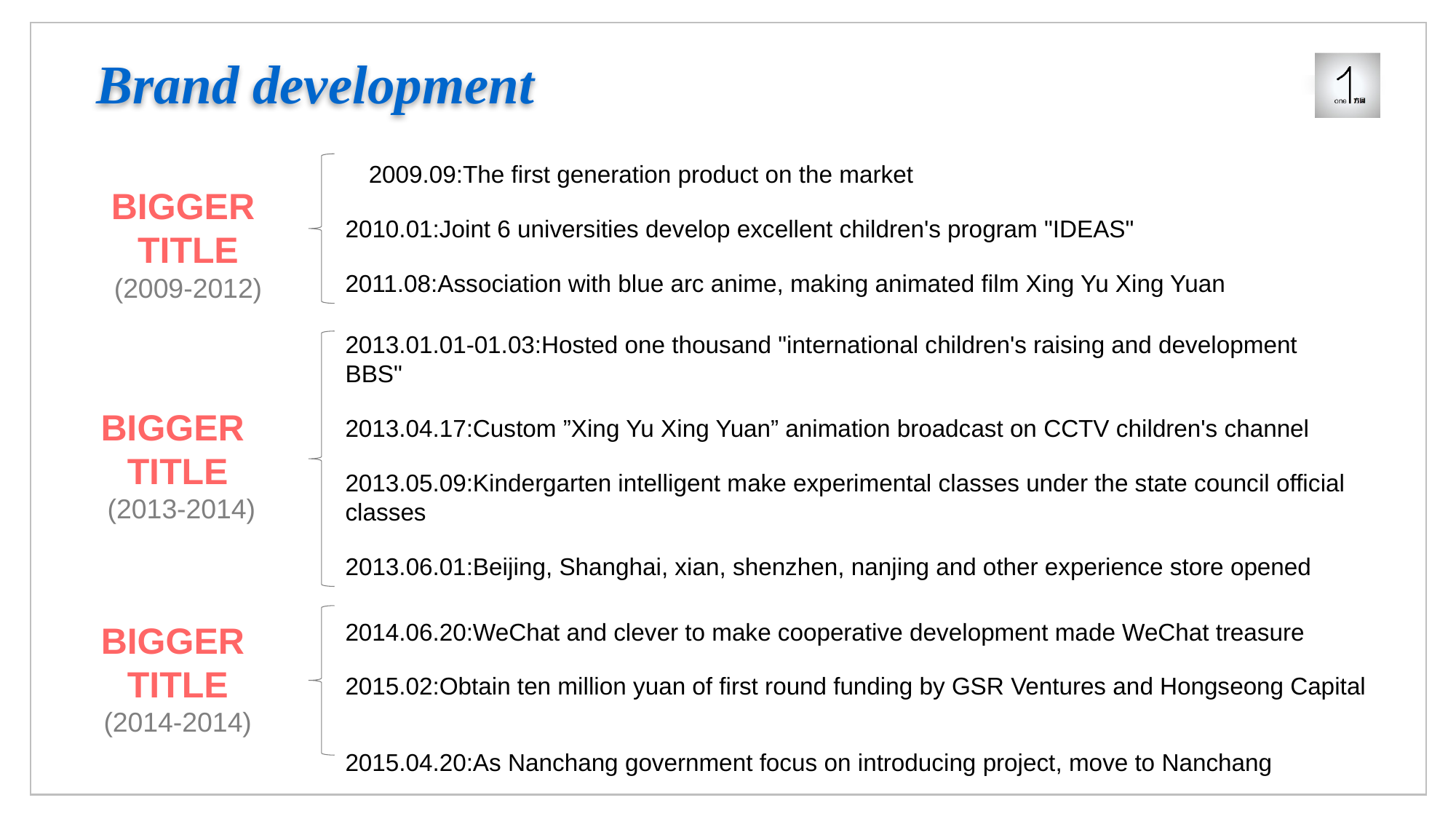

Brand development

2009.09:The first generation product on the market
BIGGER
TITLE
(2009-2012)
2010.01:Joint 6 universities develop excellent children's program "IDEAS"
2011.08:Association with blue arc anime, making animated film Xing Yu Xing Yuan
2013.01.01-01.03:Hosted one thousand "international children's raising and development BBS"

BIGGER
TITLE
 (2013-2014)
2013.04.17:Custom ”Xing Yu Xing Yuan” animation broadcast on CCTV children's channel
2013.05.09:Kindergarten intelligent make experimental classes under the state council official classes
2013.06.01:Beijing, Shanghai, xian, shenzhen, nanjing and other experience store opened

2014.06.20:WeChat and clever to make cooperative development made WeChat treasure
BIGGER
TITLE
(2014-2014)
2015.02:Obtain ten million yuan of first round funding by GSR Ventures and Hongseong Capital
2015.04.20:As Nanchang government focus on introducing project, move to Nanchang